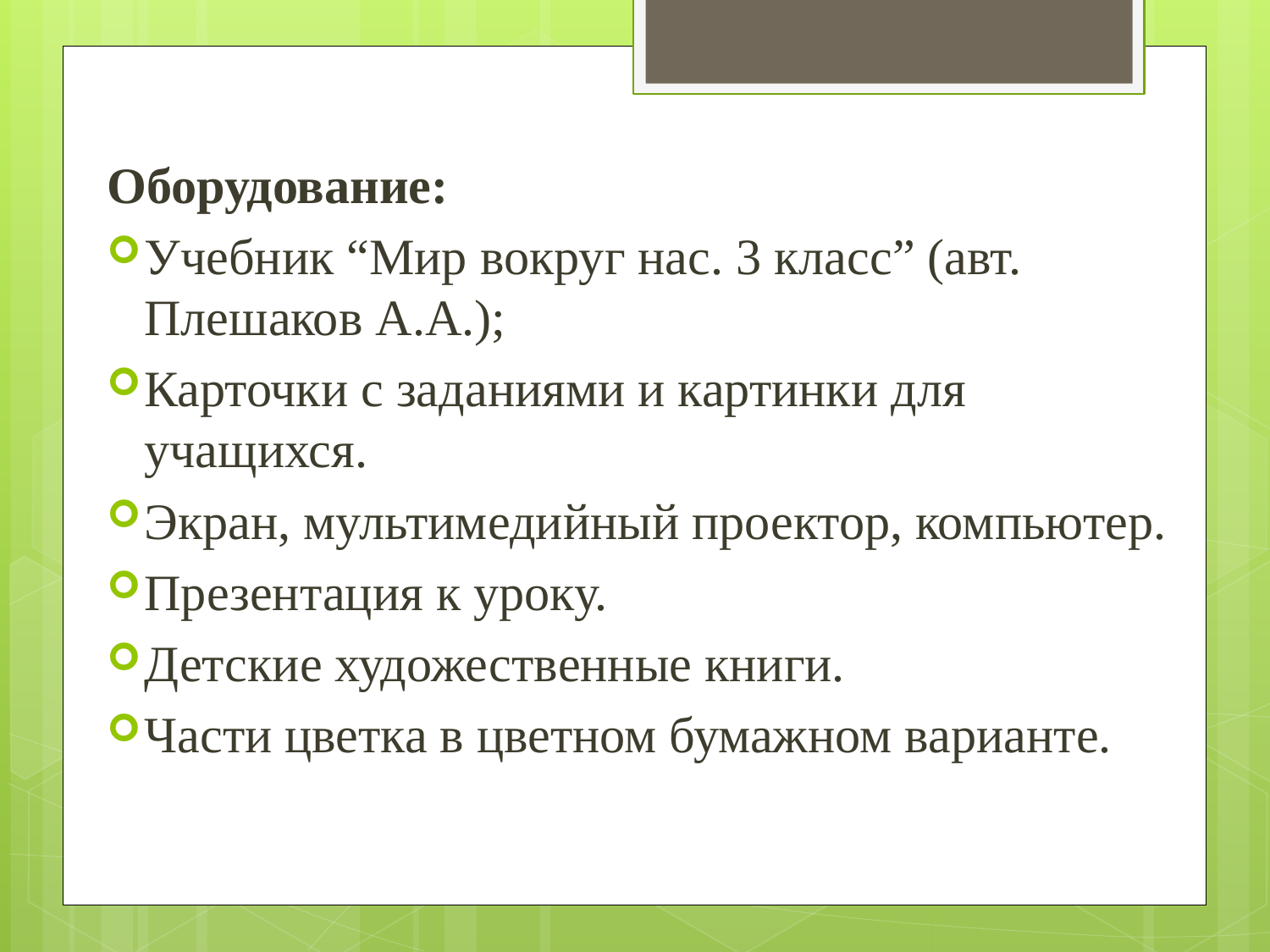

#
Оборудование:
Учебник “Мир вокруг нас. 3 класс” (авт. Плешаков А.А.);
Карточки с заданиями и картинки для учащихся.
Экран, мультимедийный проектор, компьютер.
Презентация к уроку.
Детские художественные книги.
Части цветка в цветном бумажном варианте.